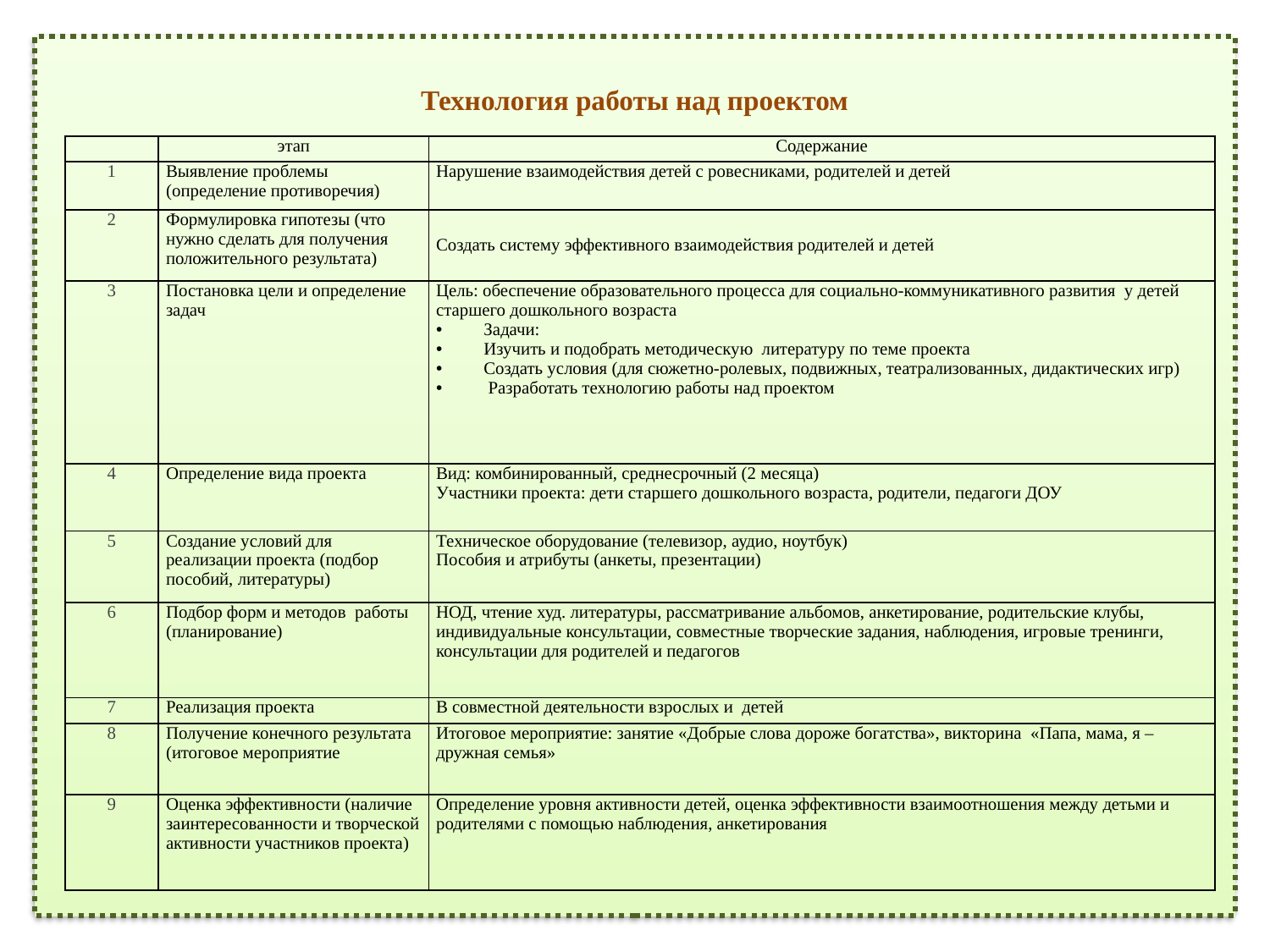

Технология работы над проектом

#
|  | этап | Содержание |
| --- | --- | --- |
| 1 | Выявление проблемы (определение противоречия) | Нарушение взаимодействия детей с ровесниками, родителей и детей |
| 2 | Формулировка гипотезы (что нужно сделать для получения положительного результата) | Создать систему эффективного взаимодействия родителей и детей |
| 3 | Постановка цели и определение задач | Цель: обеспечение образовательного процесса для социально-коммуникативного развития у детей старшего дошкольного возраста Задачи: Изучить и подобрать методическую литературу по теме проекта Создать условия (для сюжетно-ролевых, подвижных, театрализованных, дидактических игр) Разработать технологию работы над проектом |
| 4 | Определение вида проекта | Вид: комбинированный, среднесрочный (2 месяца) Участники проекта: дети старшего дошкольного возраста, родители, педагоги ДОУ |
| 5 | Создание условий для реализации проекта (подбор пособий, литературы) | Техническое оборудование (телевизор, аудио, ноутбук) Пособия и атрибуты (анкеты, презентации) |
| 6 | Подбор форм и методов работы (планирование) | НОД, чтение худ. литературы, рассматривание альбомов, анкетирование, родительские клубы, индивидуальные консультации, совместные творческие задания, наблюдения, игровые тренинги, консультации для родителей и педагогов |
| 7 | Реализация проекта | В совместной деятельности взрослых и детей |
| 8 | Получение конечного результата (итоговое мероприятие | Итоговое мероприятие: занятие «Добрые слова дороже богатства», викторина «Папа, мама, я – дружная семья» |
| 9 | Оценка эффективности (наличие заинтересованности и творческой активности участников проекта) | Определение уровня активности детей, оценка эффективности взаимоотношения между детьми и родителями с помощью наблюдения, анкетирования |